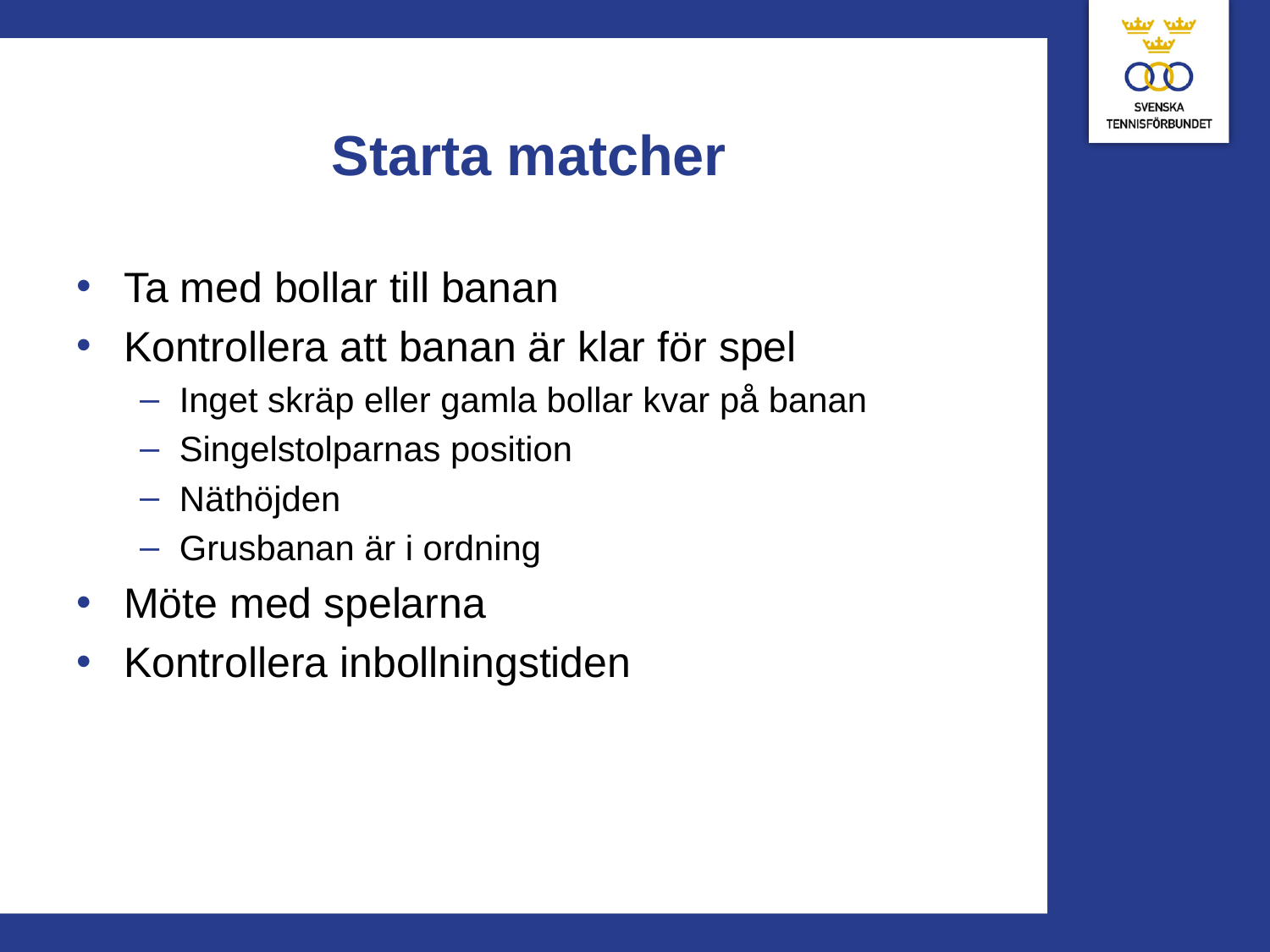

# Starta matcher
Ta med bollar till banan
Kontrollera att banan är klar för spel
Inget skräp eller gamla bollar kvar på banan
Singelstolparnas position
Näthöjden
Grusbanan är i ordning
Möte med spelarna
Kontrollera inbollningstiden